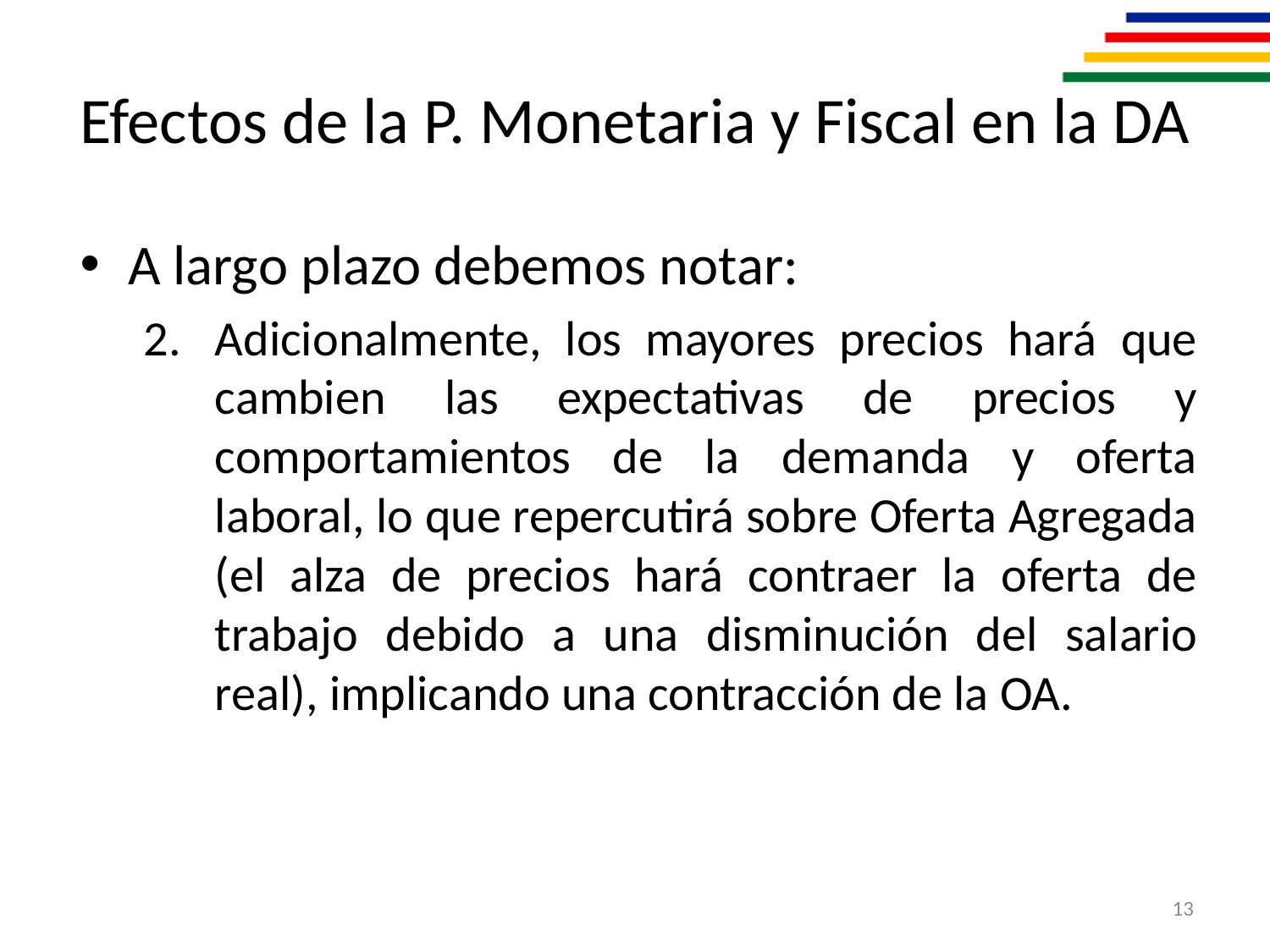

Efectos de la P. Monetaria y Fiscal en la DA
A largo plazo debemos notar:
Adicionalmente, los mayores precios hará que cambien las expectativas de precios y comportamientos de la demanda y oferta laboral, lo que repercutirá sobre Oferta Agregada (el alza de precios hará contraer la oferta de trabajo debido a una disminución del salario real), implicando una contracción de la OA.
13